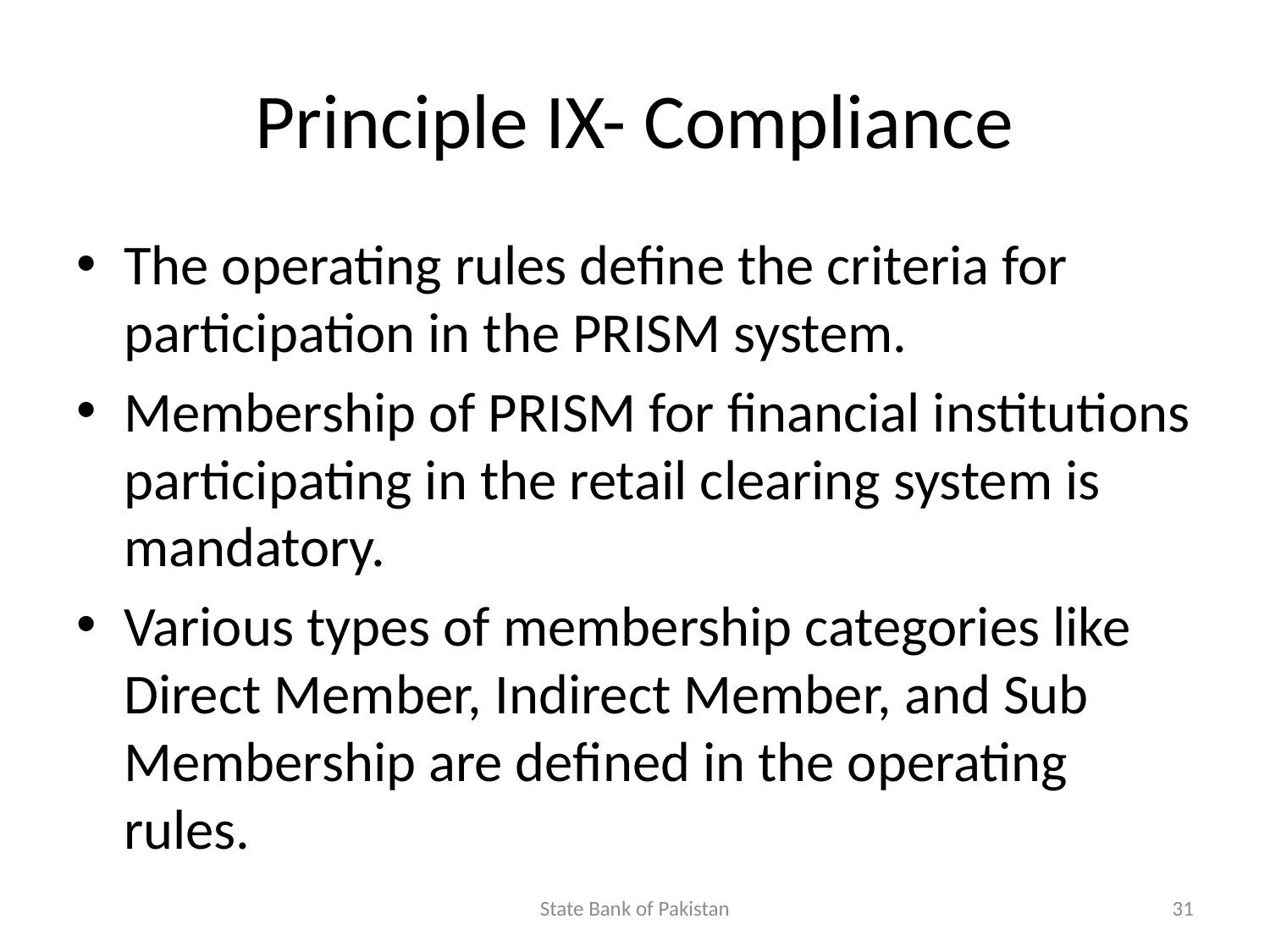

# Principle IX- Compliance
The operating rules define the criteria for participation in the PRISM system.
Membership of PRISM for financial institutions participating in the retail clearing system is mandatory.
Various types of membership categories like Direct Member, Indirect Member, and Sub Membership are defined in the operating rules.
State Bank of Pakistan
31